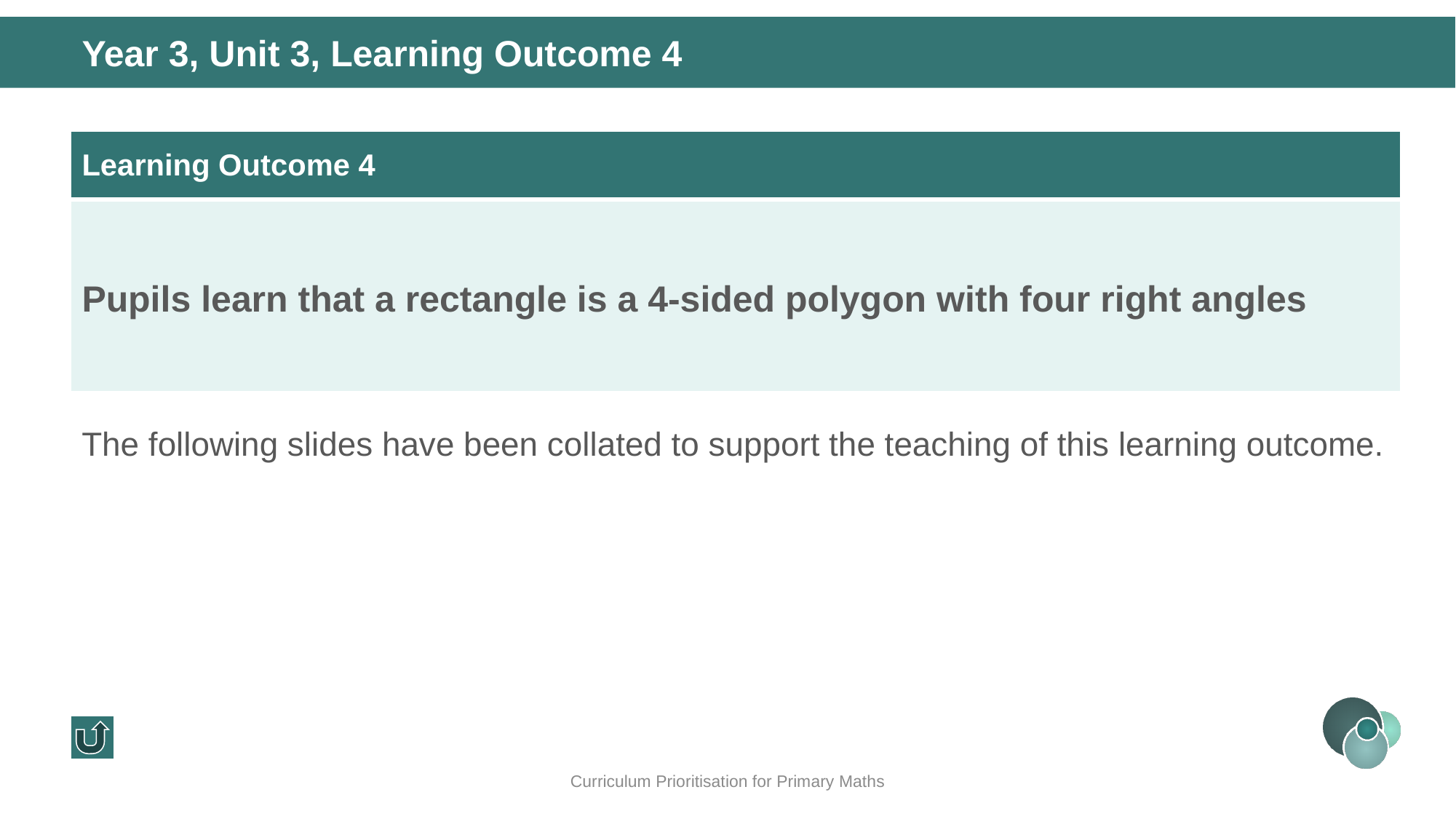

Year 3, Unit 3, Learning Outcome 4
| Learning Outcome 4 |
| --- |
| Pupils learn that a rectangle is a 4-sided polygon with four right angles |
The following slides have been collated to support the teaching of this learning outcome.

Curriculum Prioritisation for Primary Maths